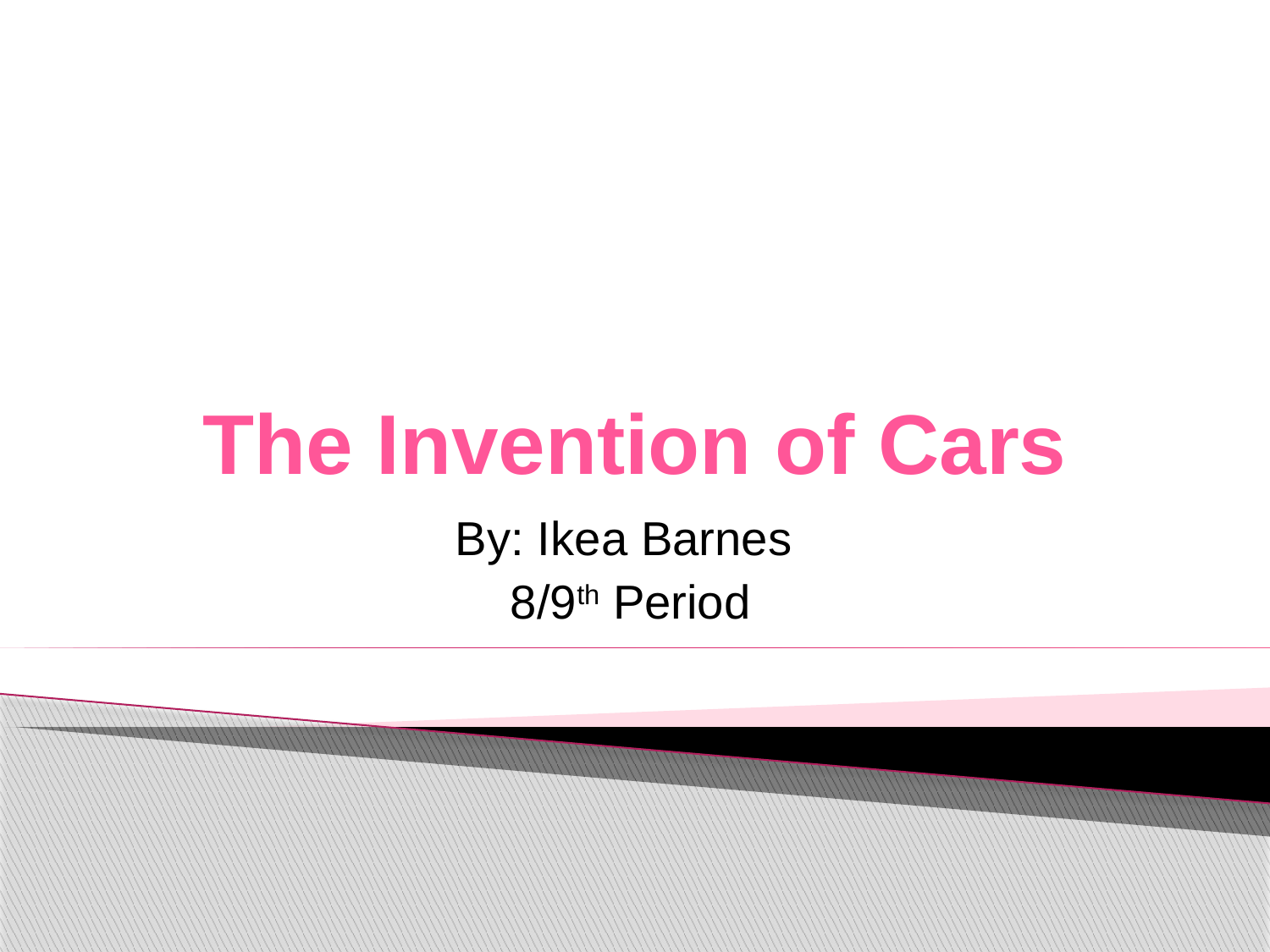

# The Invention of Cars
By: Ikea Barnes
8/9th Period